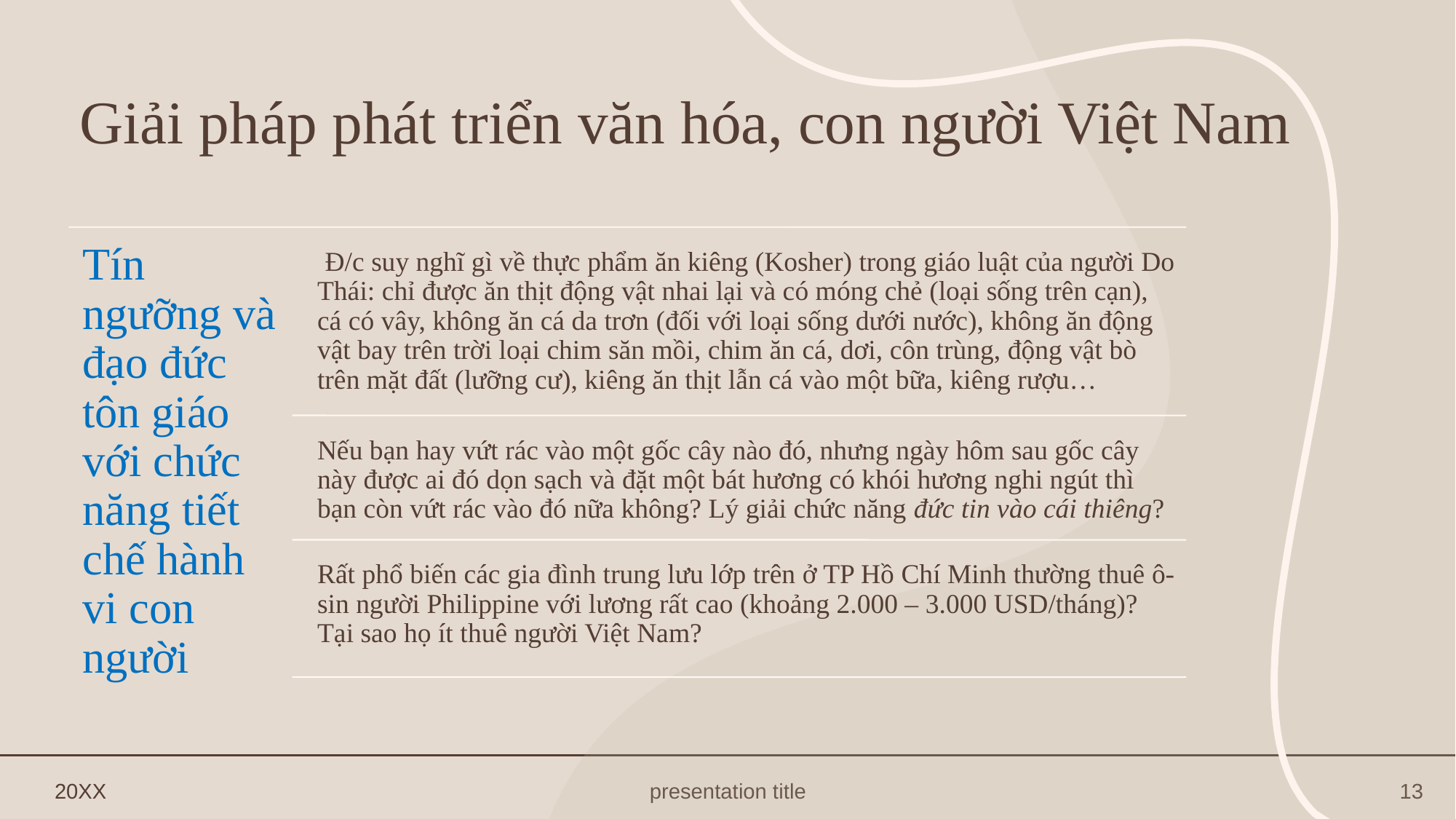

# Giải pháp phát triển văn hóa, con người Việt Nam
Tín ngưỡng và đạo đức tôn giáo với chức năng tiết chế hành vi con người
 Đ/c suy nghĩ gì về thực phẩm ăn kiêng (Kosher) trong giáo luật của người Do Thái: chỉ được ăn thịt động vật nhai lại và có móng chẻ (loại sống trên cạn), cá có vây, không ăn cá da trơn (đối với loại sống dưới nước), không ăn động vật bay trên trời loại chim săn mồi, chim ăn cá, dơi, côn trùng, động vật bò trên mặt đất (lưỡng cư), kiêng ăn thịt lẫn cá vào một bữa, kiêng rượu…
Nếu bạn hay vứt rác vào một gốc cây nào đó, nhưng ngày hôm sau gốc cây này được ai đó dọn sạch và đặt một bát hương có khói hương nghi ngút thì bạn còn vứt rác vào đó nữa không? Lý giải chức năng đức tin vào cái thiêng?
Rất phổ biến các gia đình trung lưu lớp trên ở TP Hồ Chí Minh thường thuê ô- sin người Philippine với lương rất cao (khoảng 2.000 – 3.000 USD/tháng)? Tại sao họ ít thuê người Việt Nam?
20XX
presentation title
13